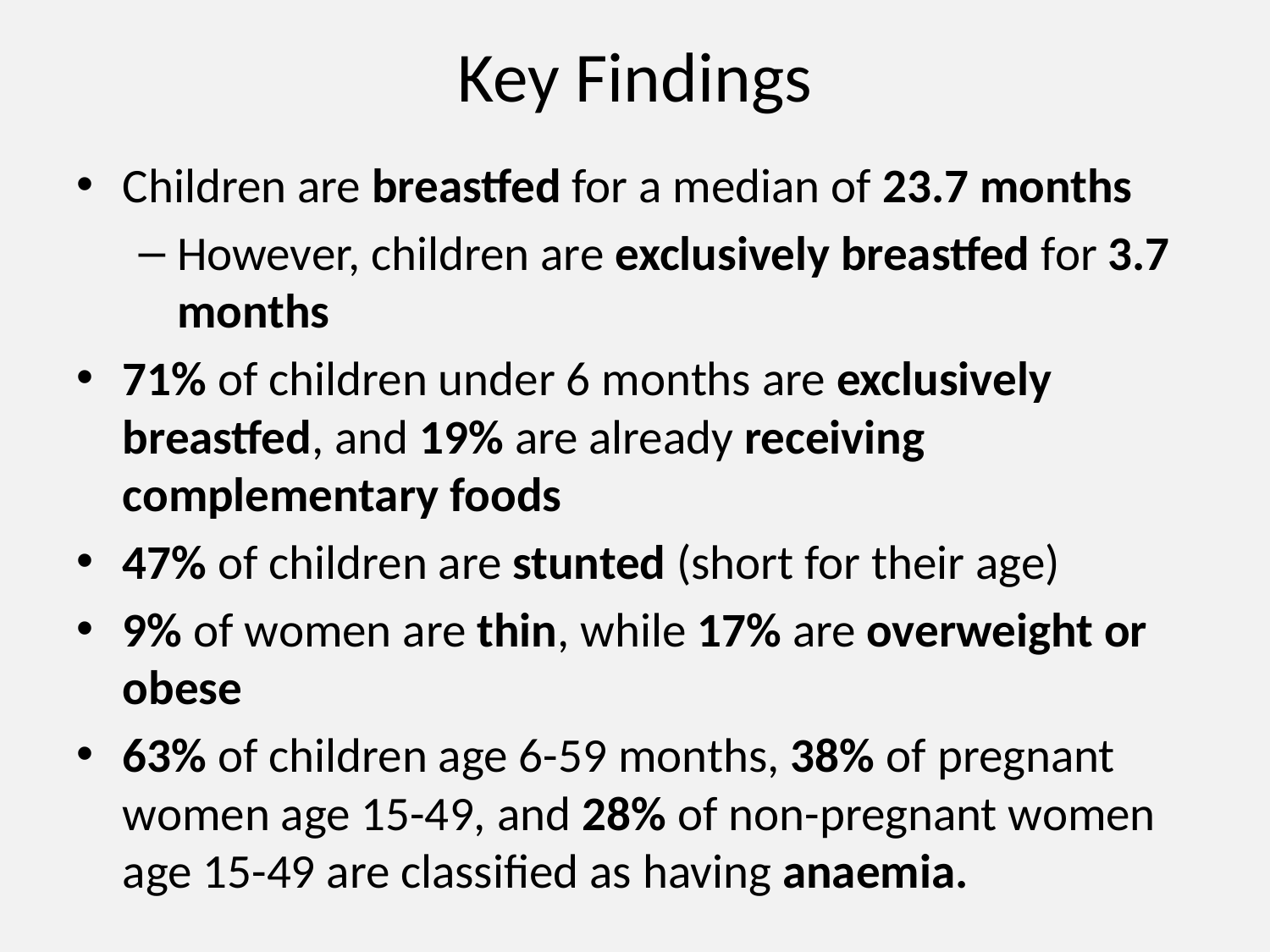

# Key Findings
Children are breastfed for a median of 23.7 months
However, children are exclusively breastfed for 3.7 months
71% of children under 6 months are exclusively breastfed, and 19% are already receiving complementary foods
47% of children are stunted (short for their age)
9% of women are thin, while 17% are overweight or obese
63% of children age 6-59 months, 38% of pregnant women age 15-49, and 28% of non-pregnant women age 15-49 are classified as having anaemia.